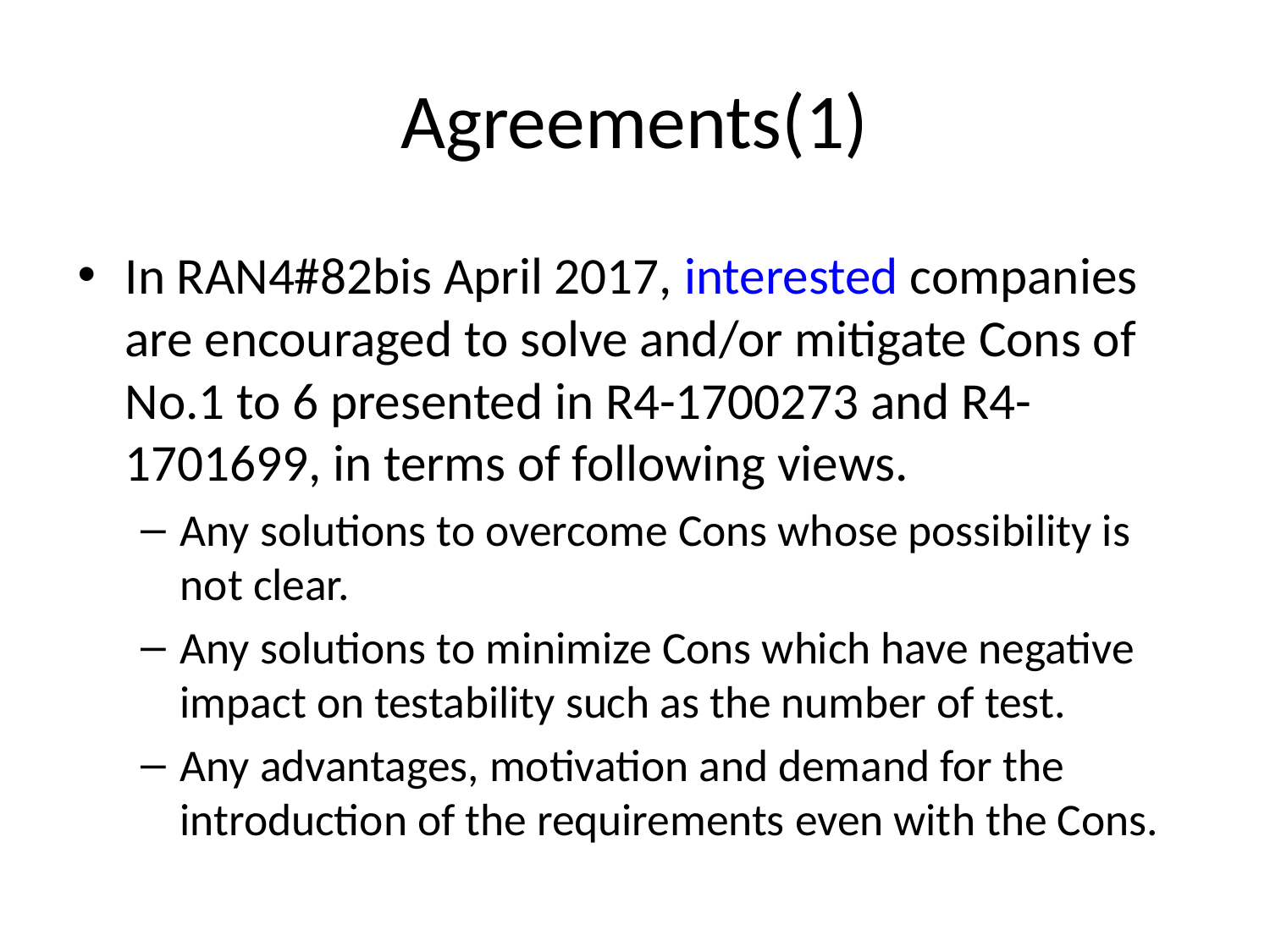

# Agreements(1)
In RAN4#82bis April 2017, interested companies are encouraged to solve and/or mitigate Cons of No.1 to 6 presented in R4-1700273 and R4-1701699, in terms of following views.
Any solutions to overcome Cons whose possibility is not clear.
Any solutions to minimize Cons which have negative impact on testability such as the number of test.
Any advantages, motivation and demand for the introduction of the requirements even with the Cons.